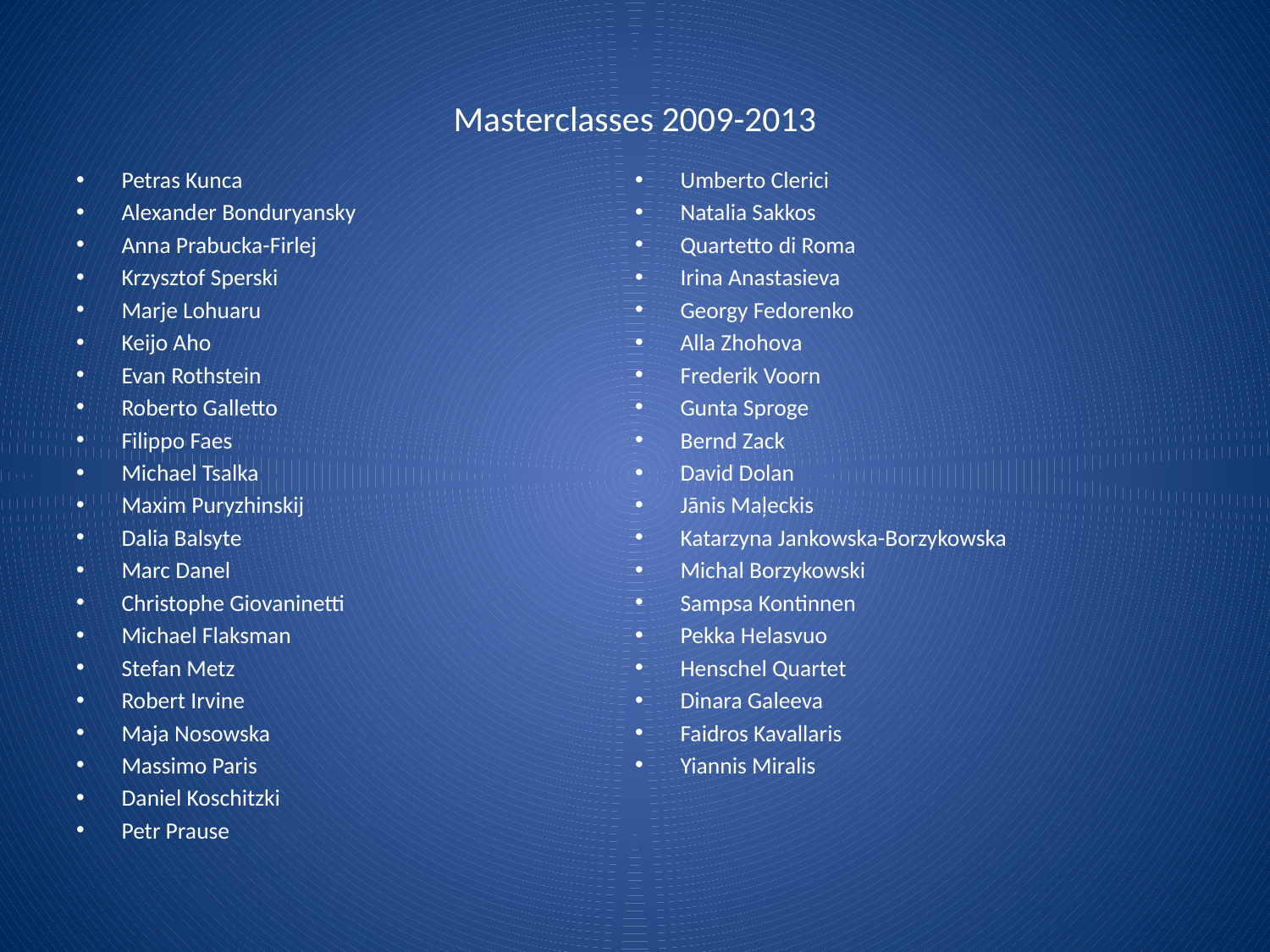

# Masterclasses 2009-2013
Petras Kunca
Alexander Bonduryansky
Anna Prabucka-Firlej
Krzysztof Sperski
Marje Lohuaru
Keijo Aho
Evan Rothstein
Roberto Galletto
Filippo Faes
Michael Tsalka
Maxim Puryzhinskij
Dalia Balsyte
Marc Danel
Christophe Giovaninetti
Michael Flaksman
Stefan Metz
Robert Irvine
Maja Nosowska
Massimo Paris
Daniel Koschitzki
Petr Prause
Umberto Clerici
Natalia Sakkos
Quartetto di Roma
Irina Anastasieva
Georgy Fedorenko
Alla Zhohova
Frederik Voorn
Gunta Sproge
Bernd Zack
David Dolan
Jānis Maļeckis
Katarzyna Jankowska-Borzykowska
Michal Borzykowski
Sampsa Kontinnen
Pekka Helasvuo
Henschel Quartet
Dinara Galeeva
Faidros Kavallaris
Yiannis Miralis